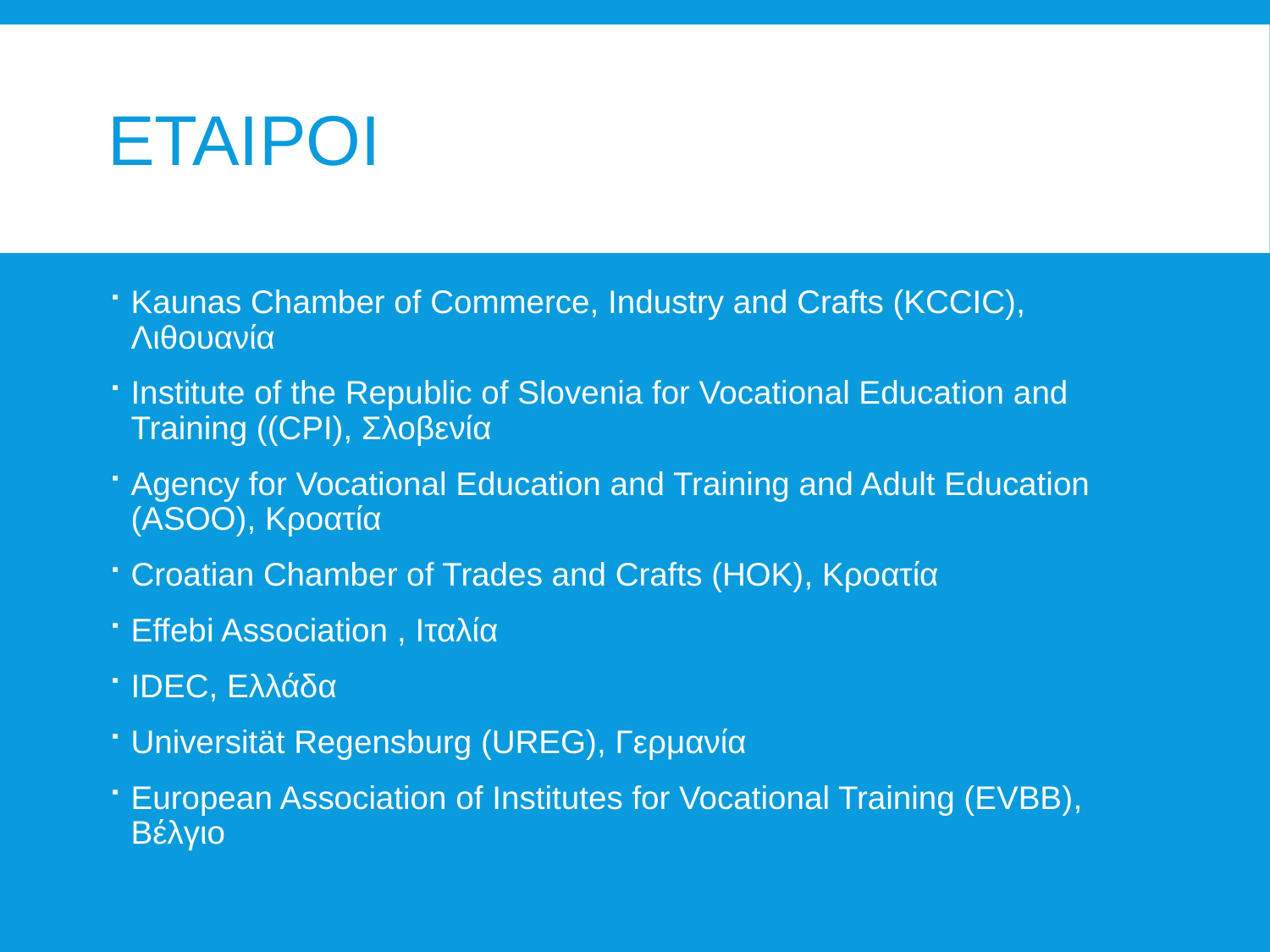

# ΕταΙροι
Kaunas Chamber of Commerce, Industry and Crafts (KCCIC), Λιθουανία
Institute of the Republic of Slovenia for Vocational Education and Training ((CPI), Σλοβενία
Agency for Vocational Education and Training and Adult Education (ASOO), Κροατία
Croatian Chamber of Trades and Crafts (HOK), Κροατία
Effebi Association , Ιταλία
IDEC, Ελλάδα
Universität Regensburg (UREG), Γερμανία
European Association of Institutes for Vocational Training (EVBB), Βέλγιο